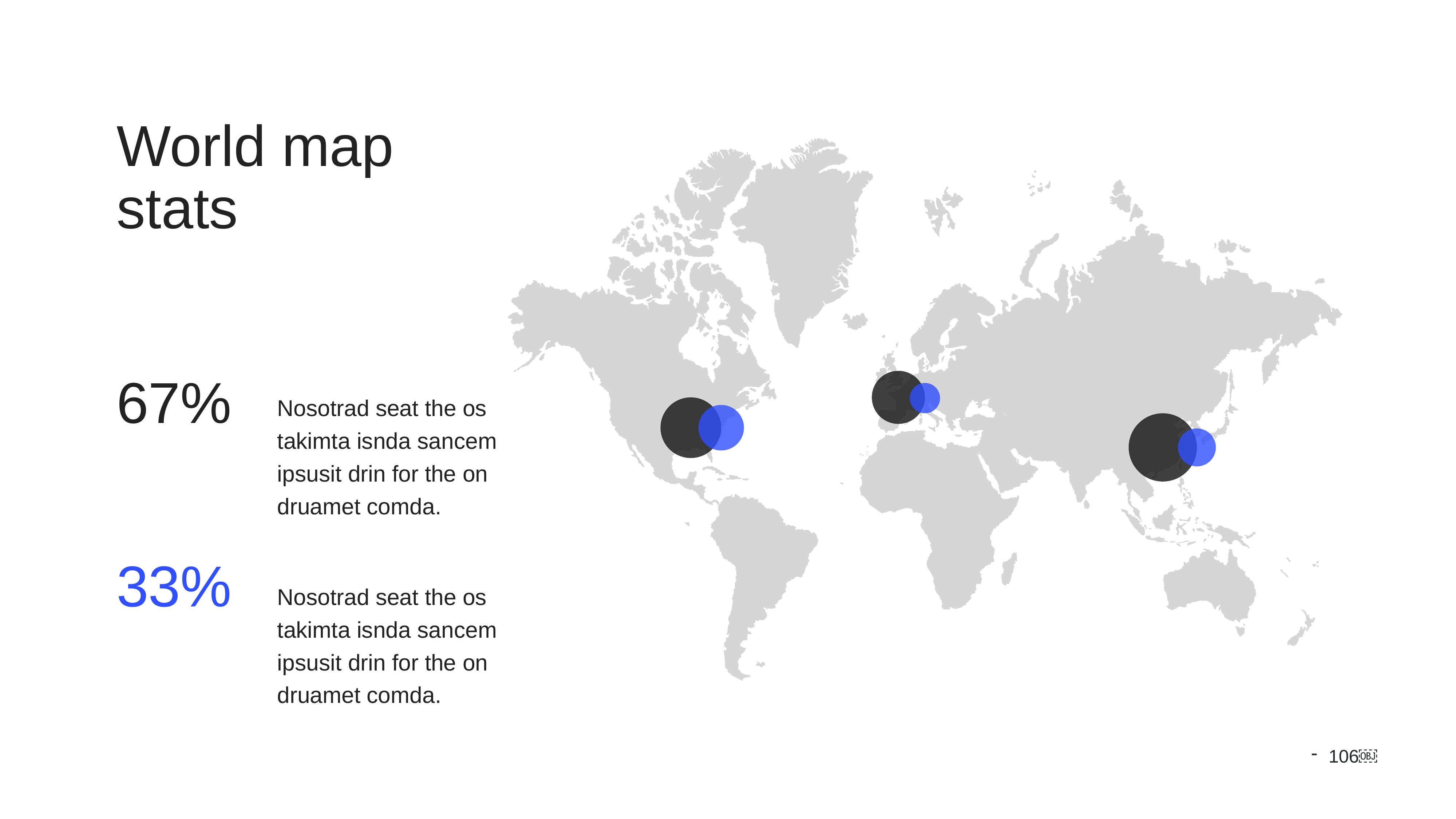

World map stats

67%

Nosotrad seat the os takimta isnda sancem ipsusit drin for the on druamet comda.

33%
Nosotrad seat the os takimta isnda sancem ipsusit drin for the on druamet comda.